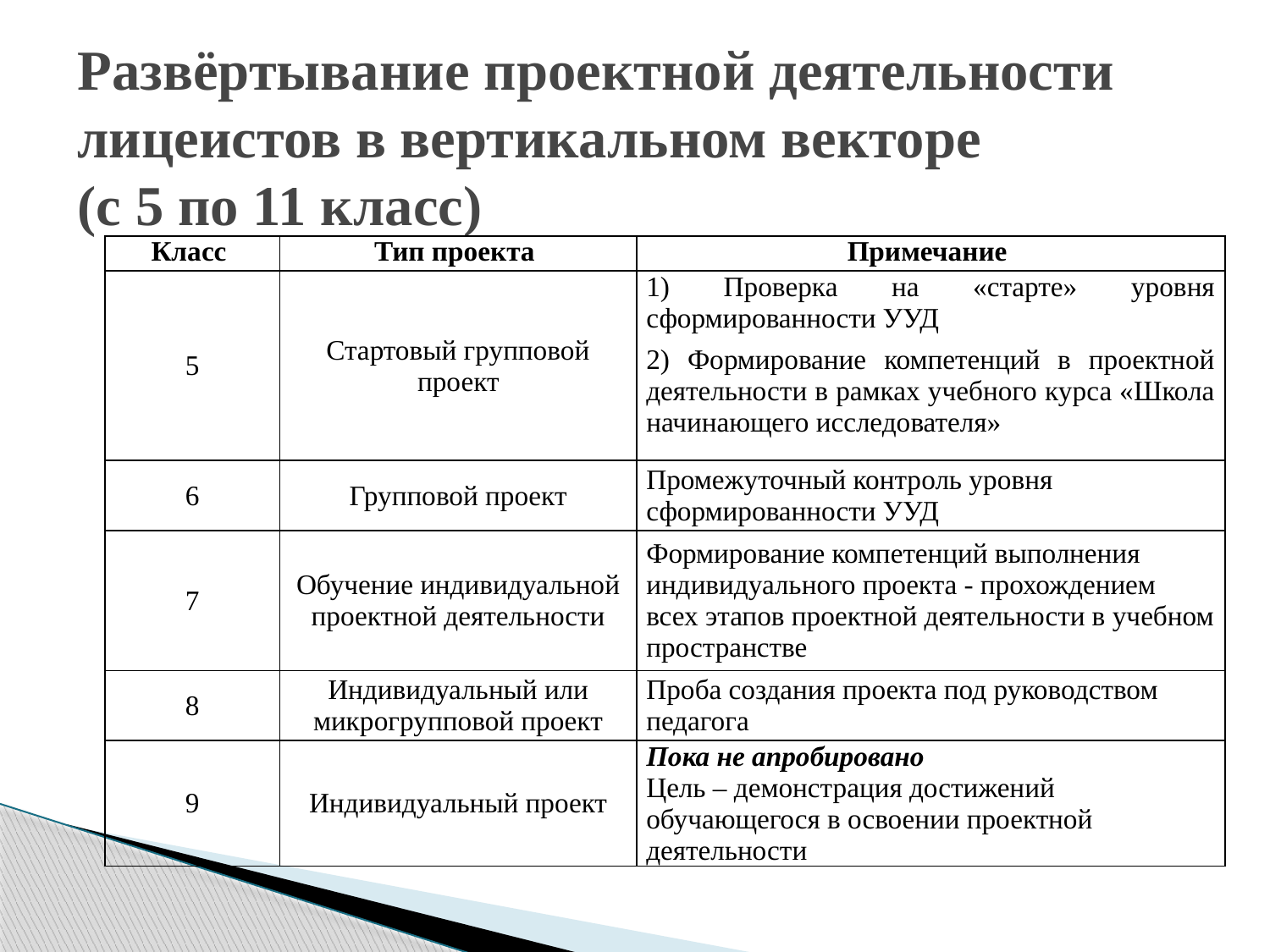

# Развёртывание проектной деятельности лицеистов в вертикальном векторе (с 5 по 11 класс)
| Класс | Тип проекта | Примечание |
| --- | --- | --- |
| 5 | Стартовый групповой проект | 1) Проверка на «старте» уровня сформированности УУД 2) Формирование компетенций в проектной деятельности в рамках учебного курса «Школа начинающего исследователя» |
| 6 | Групповой проект | Промежуточный контроль уровня сформированности УУД |
| 7 | Обучение индивидуальной проектной деятельности | Формирование компетенций выполнения индивидуального проекта - прохождением всех этапов проектной деятельности в учебном пространстве |
| 8 | Индивидуальный или микрогрупповой проект | Проба создания проекта под руководством педагога |
| 9 | Индивидуальный проект | Пока не апробировано Цель – демонстрация достижений обучающегося в освоении проектной деятельности |